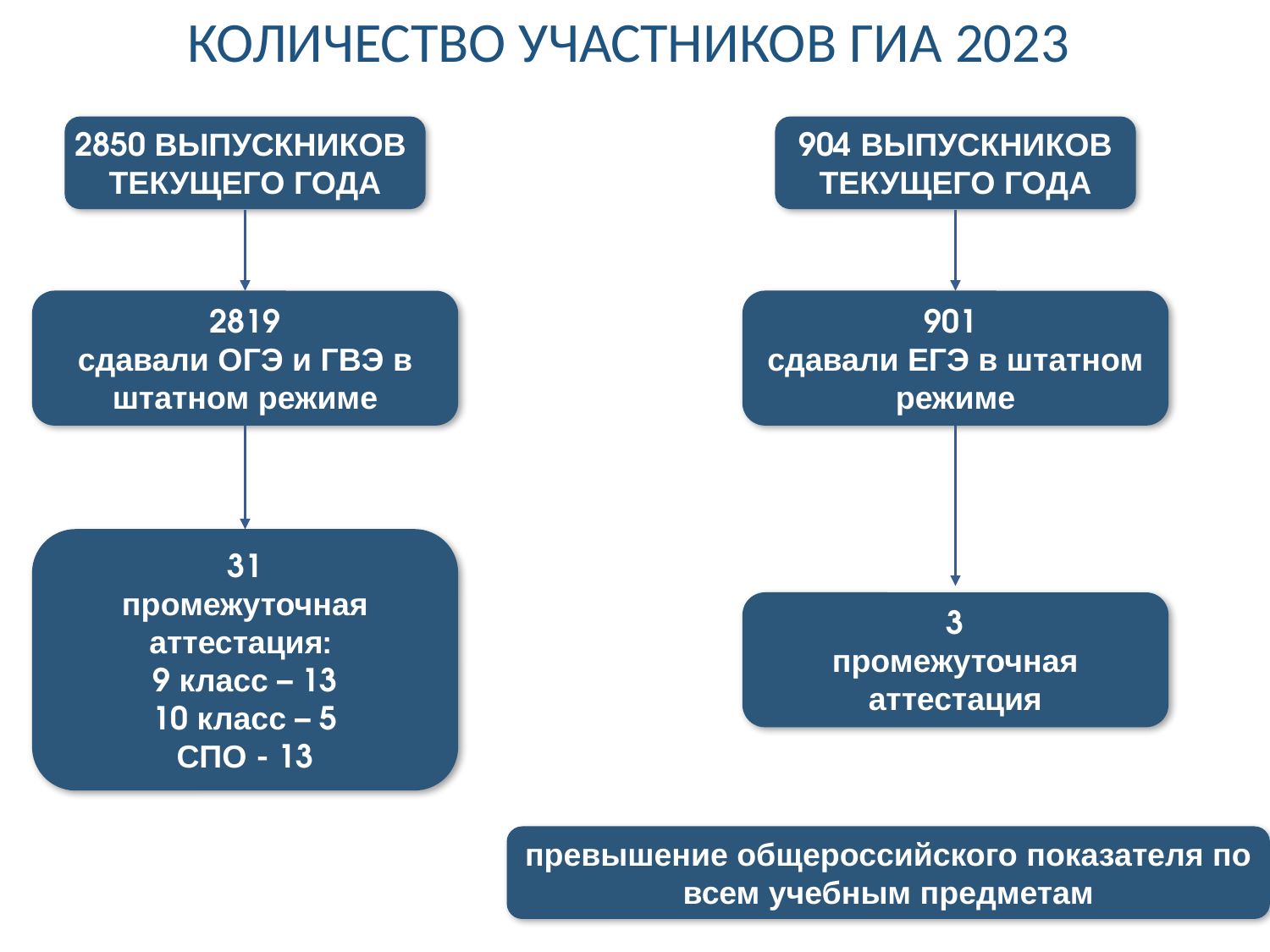

КОЛИЧЕСТВО УЧАСТНИКОВ ГИА 2023
2850 ВЫПУСКНИКОВ
ТЕКУЩЕГО ГОДА
904 ВЫПУСКНИКОВ
ТЕКУЩЕГО ГОДА
2819
сдавали ОГЭ и ГВЭ в штатном режиме
901
сдавали ЕГЭ в штатном режиме
31
промежуточная аттестация:
9 класс – 13
10 класс – 5
СПО - 13
3
промежуточная аттестация
превышение общероссийского показателя по всем учебным предметам